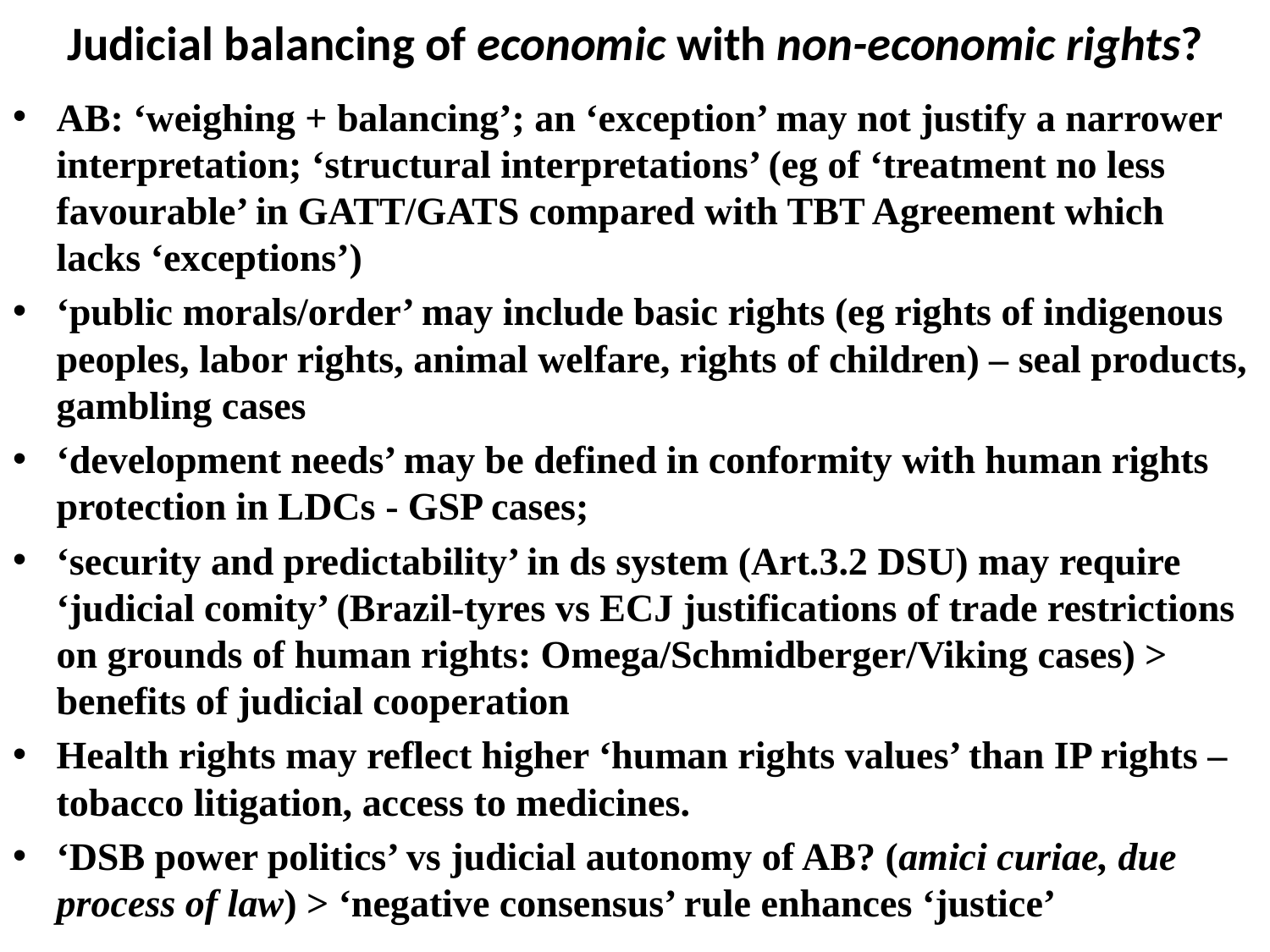

# Judicial balancing of economic with non-economic rights?
AB: ‘weighing + balancing’; an ‘exception’ may not justify a narrower interpretation; ‘structural interpretations’ (eg of ‘treatment no less favourable’ in GATT/GATS compared with TBT Agreement which lacks ‘exceptions’)
‘public morals/order’ may include basic rights (eg rights of indigenous peoples, labor rights, animal welfare, rights of children) – seal products, gambling cases
‘development needs’ may be defined in conformity with human rights protection in LDCs - GSP cases;
‘security and predictability’ in ds system (Art.3.2 DSU) may require ‘judicial comity’ (Brazil-tyres vs ECJ justifications of trade restrictions on grounds of human rights: Omega/Schmidberger/Viking cases) > benefits of judicial cooperation
Health rights may reflect higher ‘human rights values’ than IP rights – tobacco litigation, access to medicines.
‘DSB power politics’ vs judicial autonomy of AB? (amici curiae, due process of law) > ‘negative consensus’ rule enhances ‘justice’